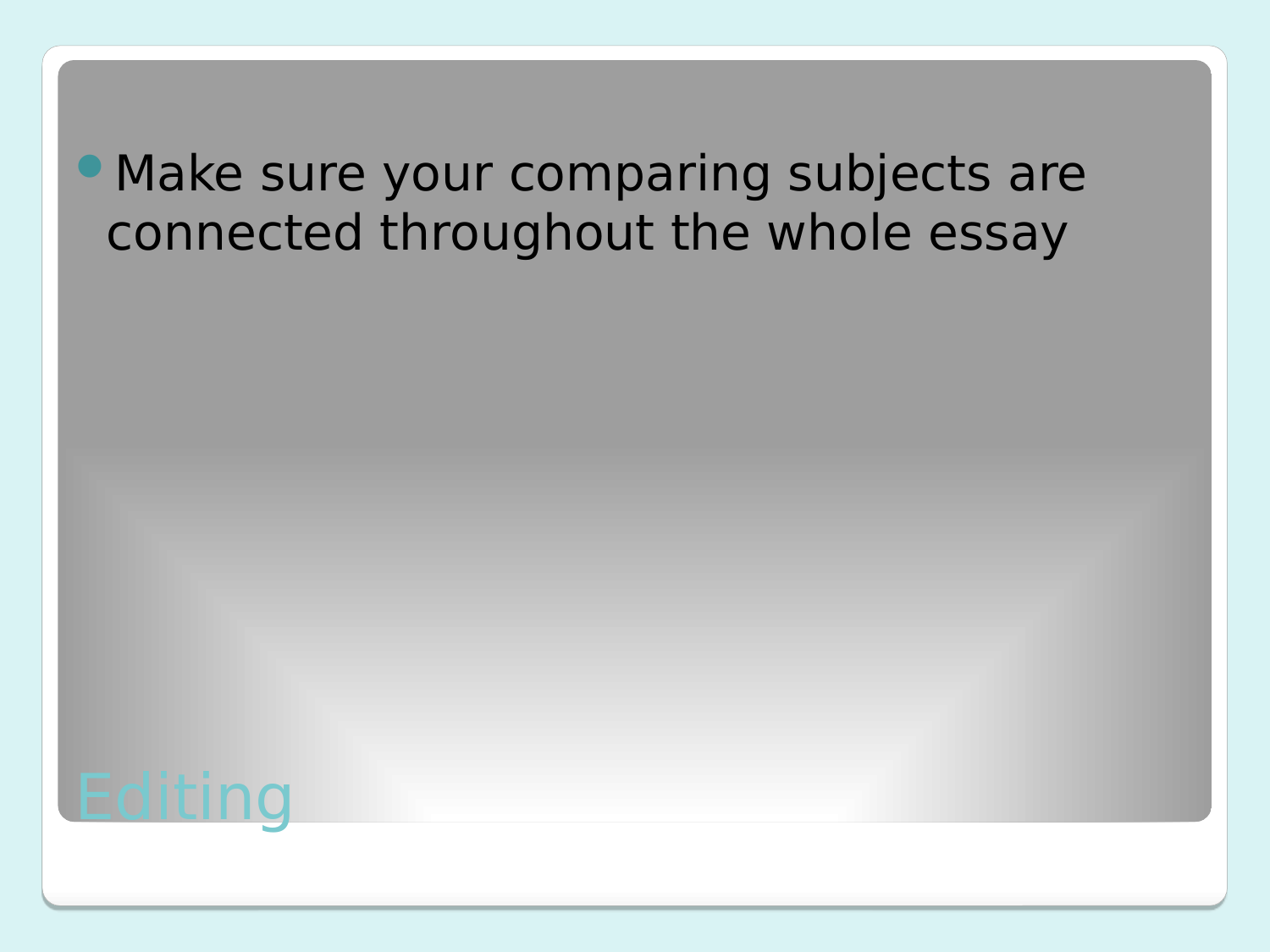

Make sure your comparing subjects are connected throughout the whole essay
# Editing